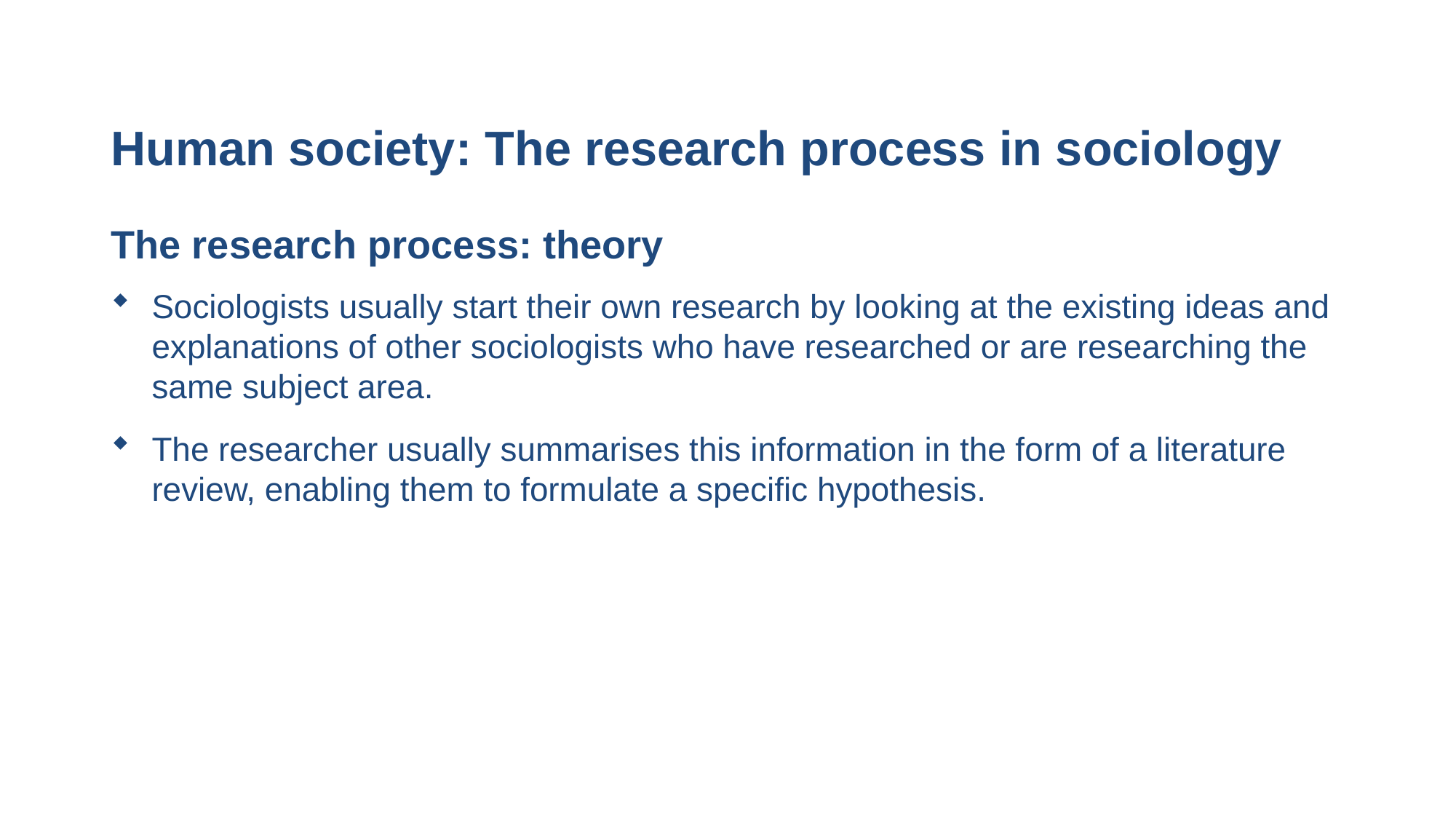

# Human society: The research process in sociology
The research process: theory
Sociologists usually start their own research by looking at the existing ideas and explanations of other sociologists who have researched or are researching the same subject area.
The researcher usually summarises this information in the form of a literature review, enabling them to formulate a specific hypothesis.